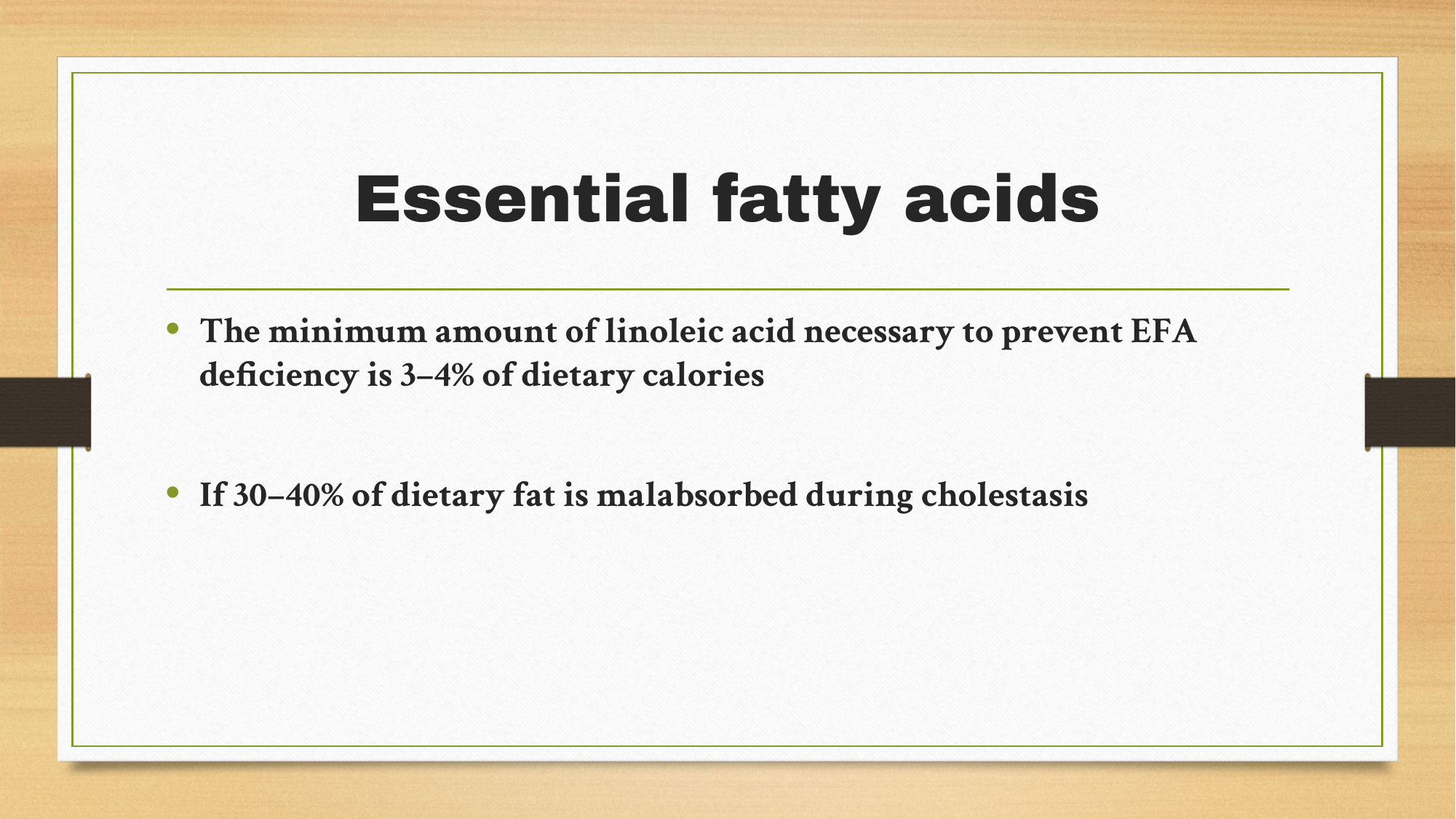

# Essential fatty acids
The minimum amount of linoleic acid necessary to prevent EFA deficiency is 3–4% of dietary calories

If 30–40% of dietary fat is malabsorbed during cholestasis